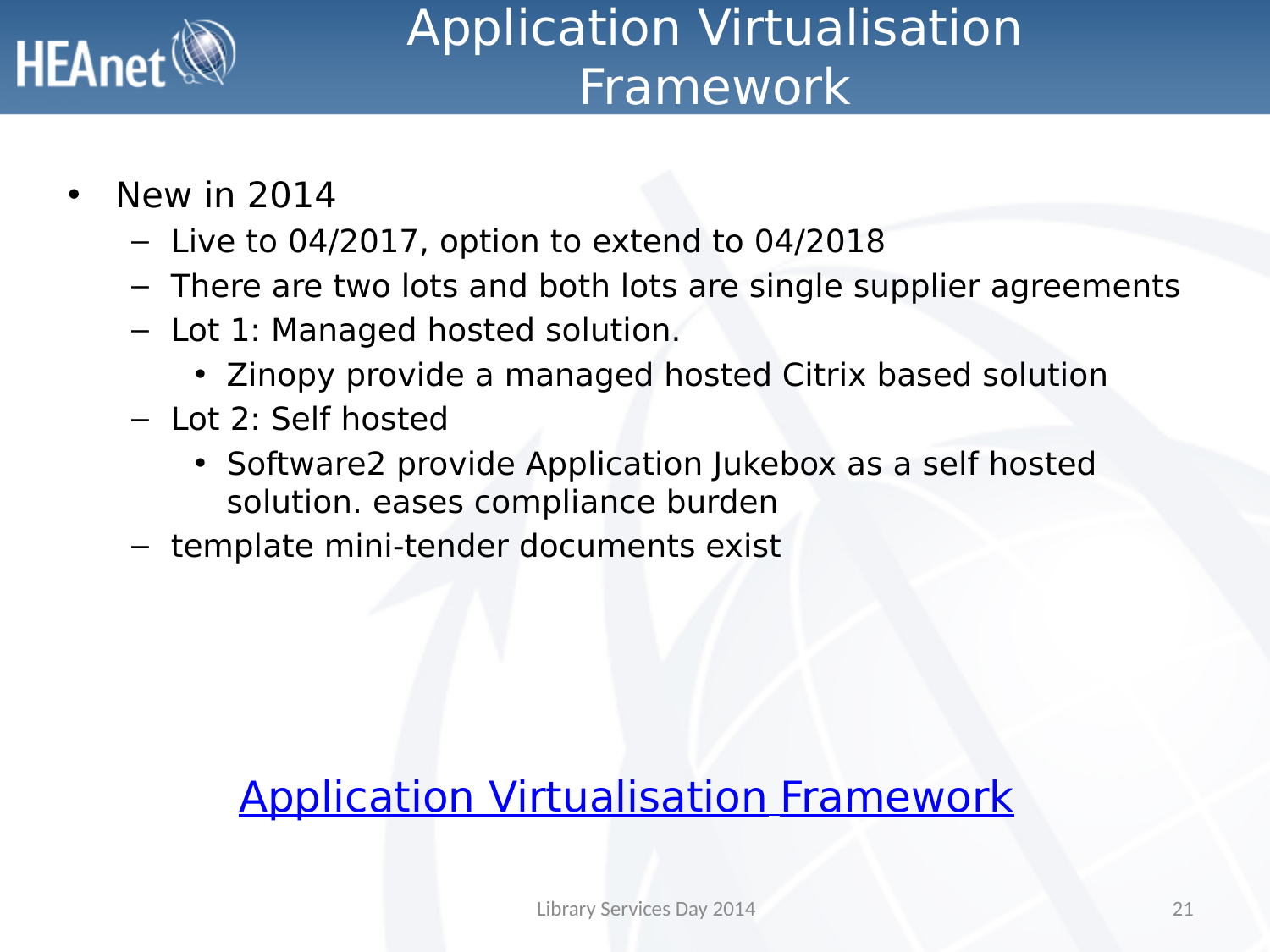

# Application Virtualisation Framework
New in 2014
Live to 04/2017, option to extend to 04/2018
There are two lots and both lots are single supplier agreements
Lot 1: Managed hosted solution.
Zinopy provide a managed hosted Citrix based solution
Lot 2: Self hosted
Software2 provide Application Jukebox as a self hosted solution. eases compliance burden
template mini-tender documents exist

Application Virtualisation Framework

Library Services Day 2014
21